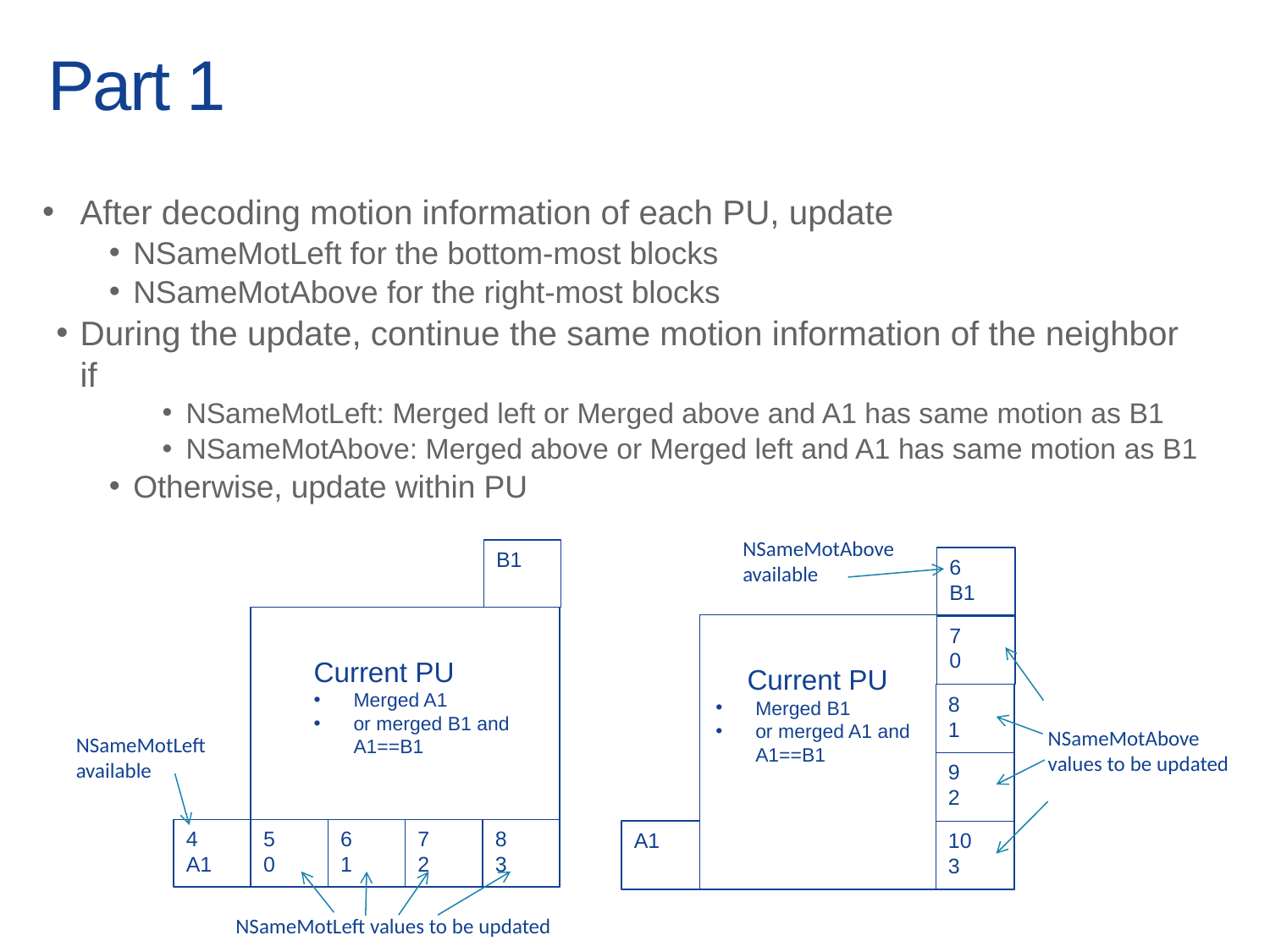

# Part 1
After decoding motion information of each PU, update
NSameMotLeft for the bottom-most blocks
NSameMotAbove for the right-most blocks
During the update, continue the same motion information of the neighbor if
NSameMotLeft: Merged left or Merged above and A1 has same motion as B1
NSameMotAbove: Merged above or Merged left and A1 has same motion as B1
Otherwise, update within PU

NSameMotAbove available
B1
6
B1

7
0

Current PU
Merged A1
or merged B1 and A1==B1
    Current PU
Merged B1
or merged A1 and A1==B1
8
1
NSameMotAbove values to be updated
NSameMotLeft available
9
2
4
A1
5
0
6
1
7
2
8
3
A1
10
3
NSameMotLeft values to be updated